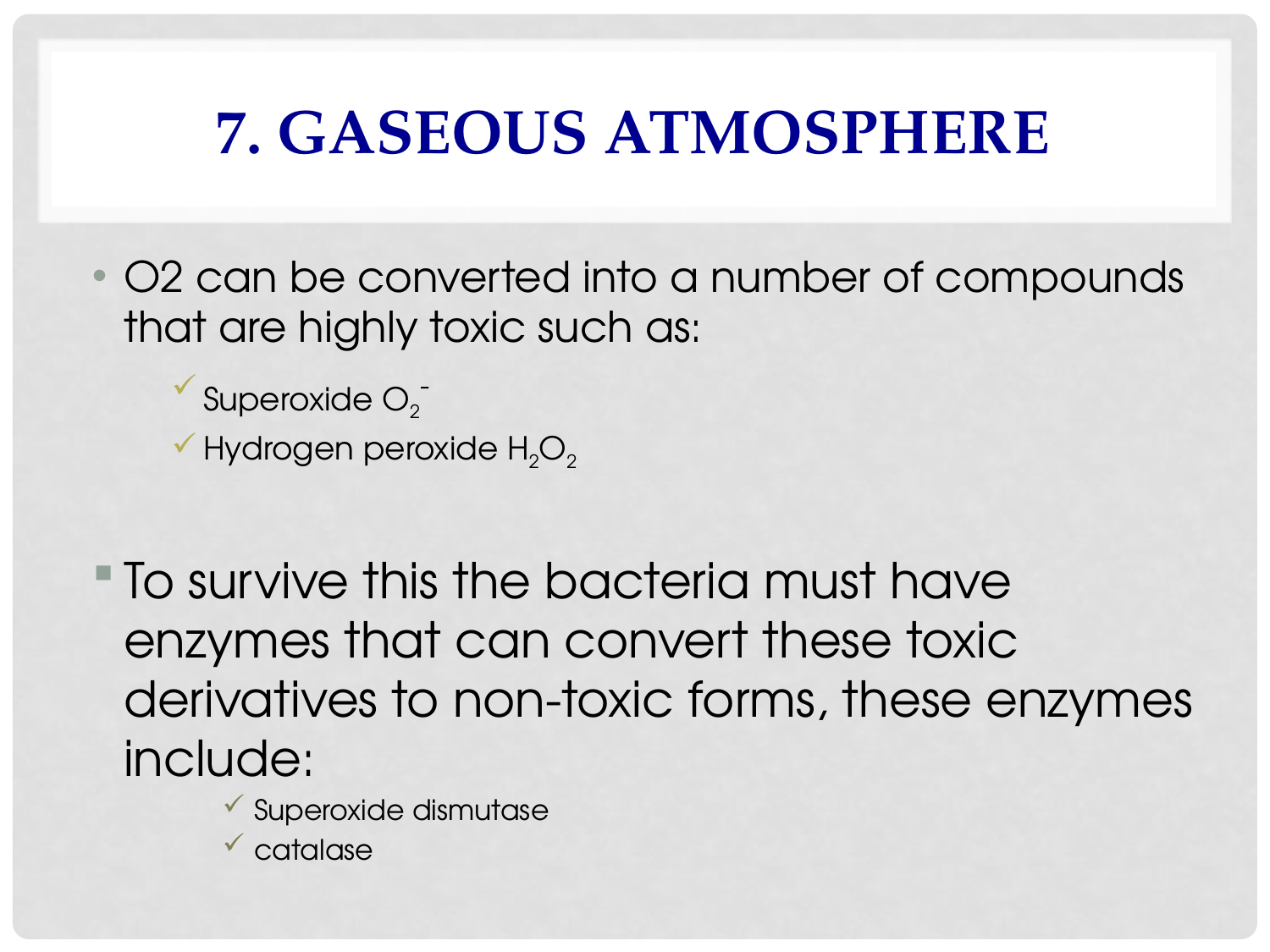

# 7. Gaseous Atmosphere
O2 can be converted into a number of compounds that are highly toxic such as:
Superoxide O2-
Hydrogen peroxide H2O2

To survive this the bacteria must have enzymes that can convert these toxic derivatives to non-toxic forms, these enzymes include:
Superoxide dismutase
catalase